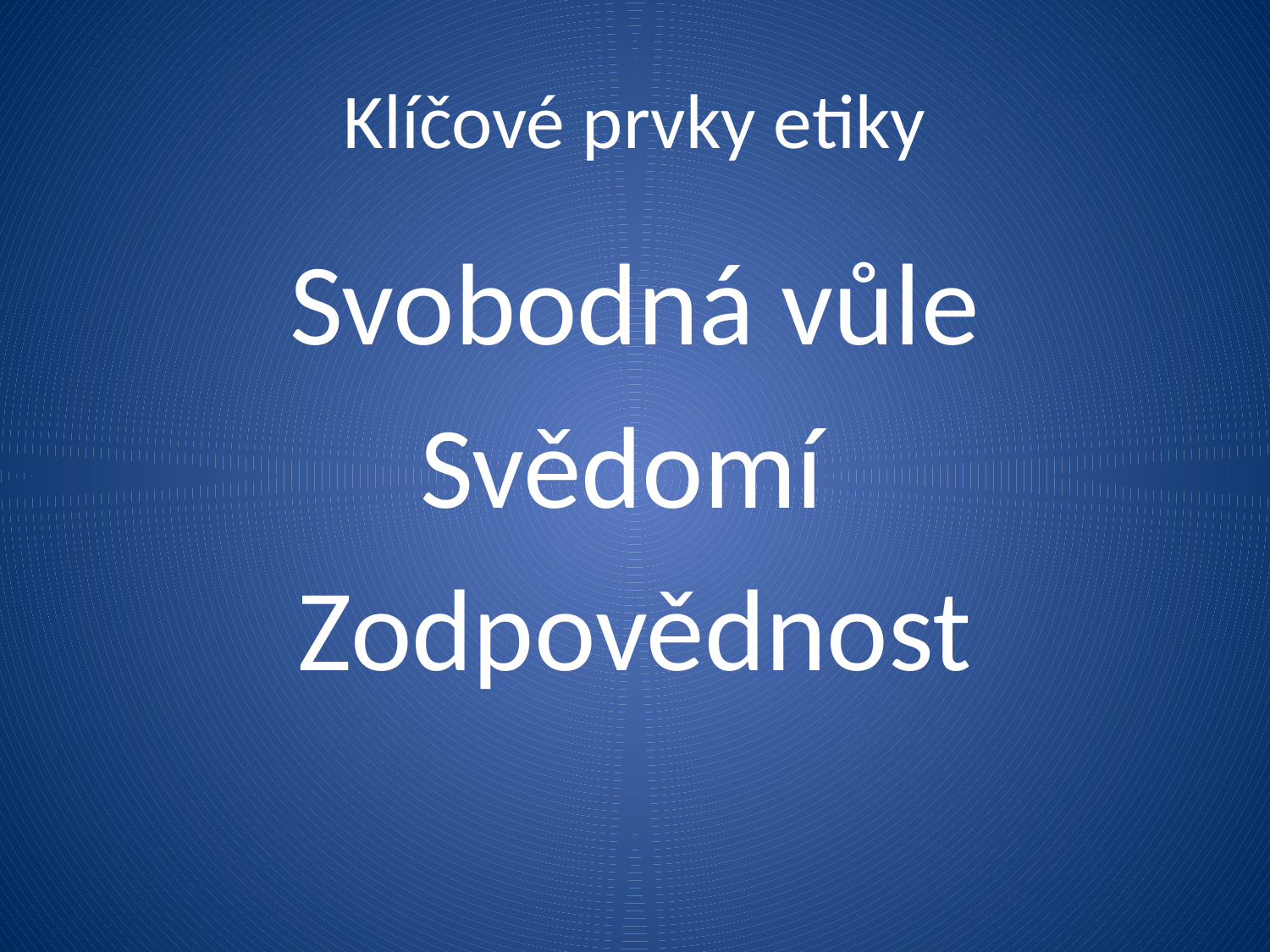

# Klíčové prvky etiky
Svobodná vůle
Svědomí
Zodpovědnost